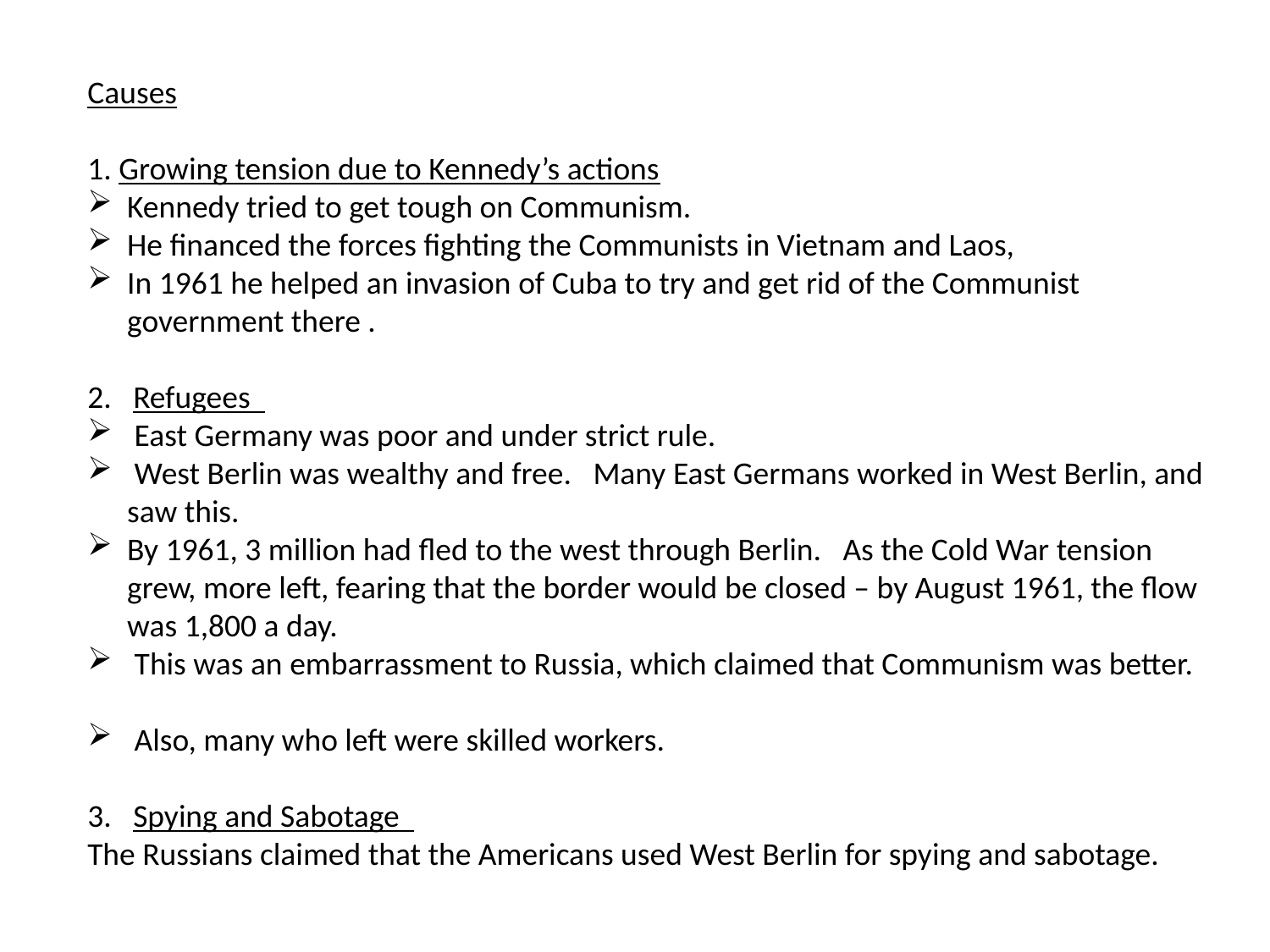

Causes

1. Growing tension due to Kennedy’s actions
Kennedy tried to get tough on Communism.
He financed the forces fighting the Communists in Vietnam and Laos,
In 1961 he helped an invasion of Cuba to try and get rid of the Communist government there .

2.   Refugees
 East Germany was poor and under strict rule.
 West Berlin was wealthy and free.   Many East Germans worked in West Berlin, and saw this.
By 1961, 3 million had fled to the west through Berlin.   As the Cold War tension grew, more left, fearing that the border would be closed – by August 1961, the flow was 1,800 a day.
 This was an embarrassment to Russia, which claimed that Communism was better.
 Also, many who left were skilled workers.

3.   Spying and Sabotage
The Russians claimed that the Americans used West Berlin for spying and sabotage.